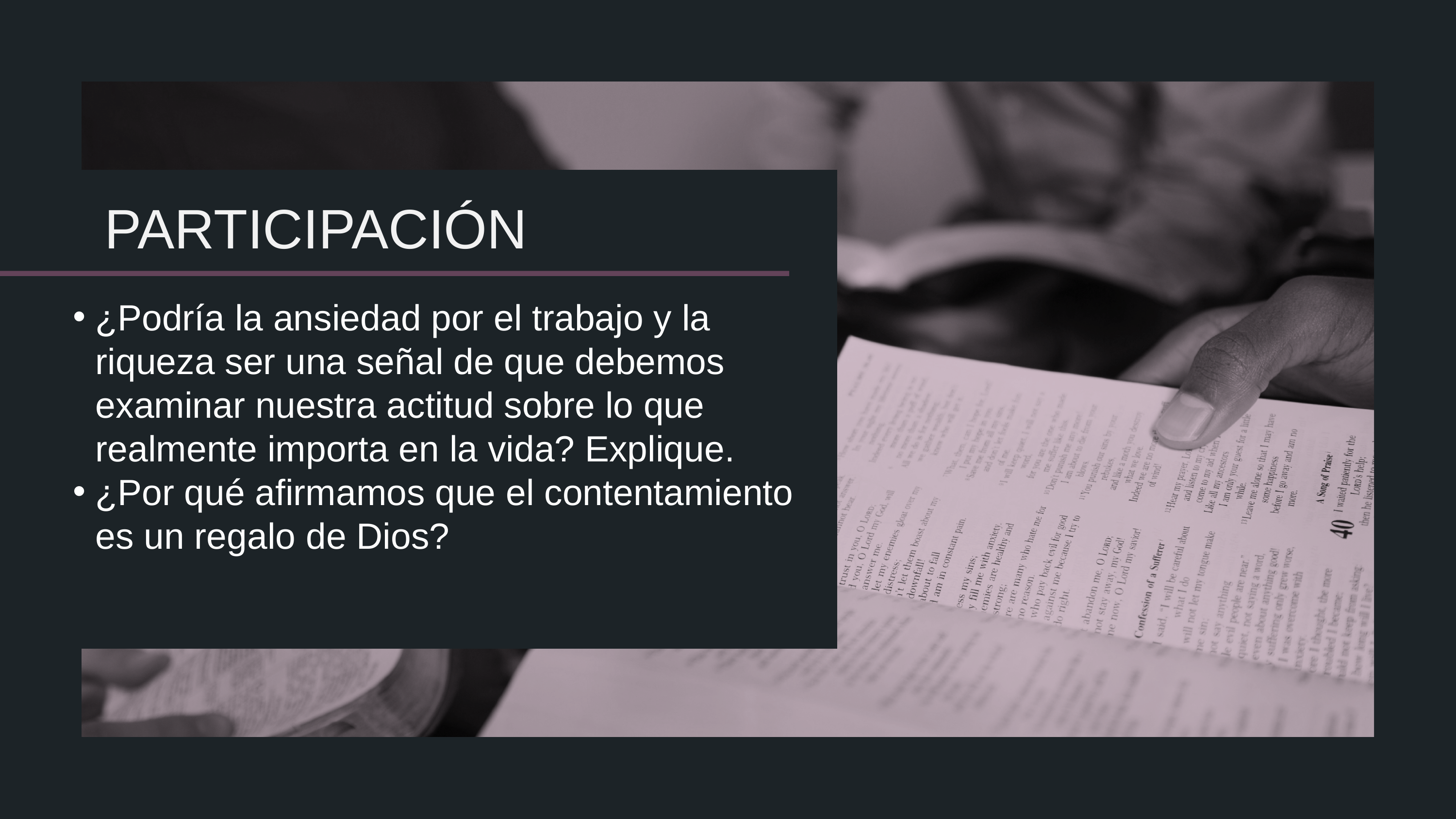

¿Podría la ansiedad por el trabajo y la riqueza ser una señal de que debemos examinar nuestra actitud sobre lo que realmente importa en la vida? Explique.
¿Por qué afirmamos que el contentamiento es un regalo de Dios?